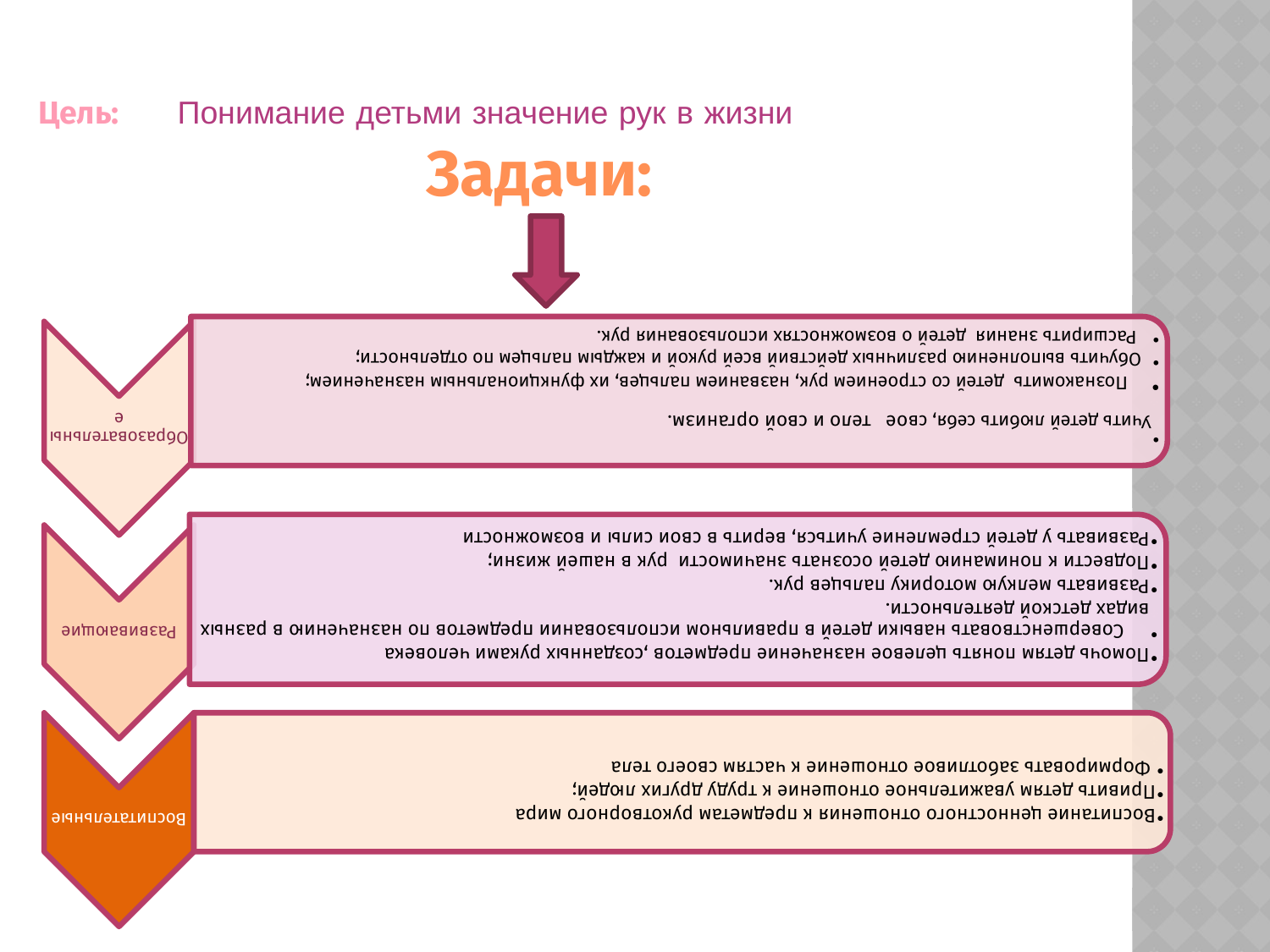

Понимание детьми значение рук в жизни
Цель:
Задачи:

Образовательные
Учить детей любить себя, свое тело и свой организм.
   Познакомить  детей со строением рук, названием пальцев, их функциональным назначением;
  Обучить выполнению различных действий всей рукой и каждым пальцем по отдельности;
   Расширить знания  детей о возможностях использования рук.
Развивающие

Помочь детям понять целевое назначение предметов ,созданных руками человека
     Совершенствовать навыки детей в правильном использовании предметов по назначению в разных видах детской деятельности.
Развивать мелкую моторику пальцев рук.
Подвести к пониманию детей осознать значимости  рук в нашей жизни;
Развивать у детей стремление учиться, верить в свои силы и возможности
Воспитательные

Воспитание ценностного отношения к предметам рукотворного мира
Привить детям уважительное отношение к труду других людей;
 Формировать заботливое отношение к частям своего тела